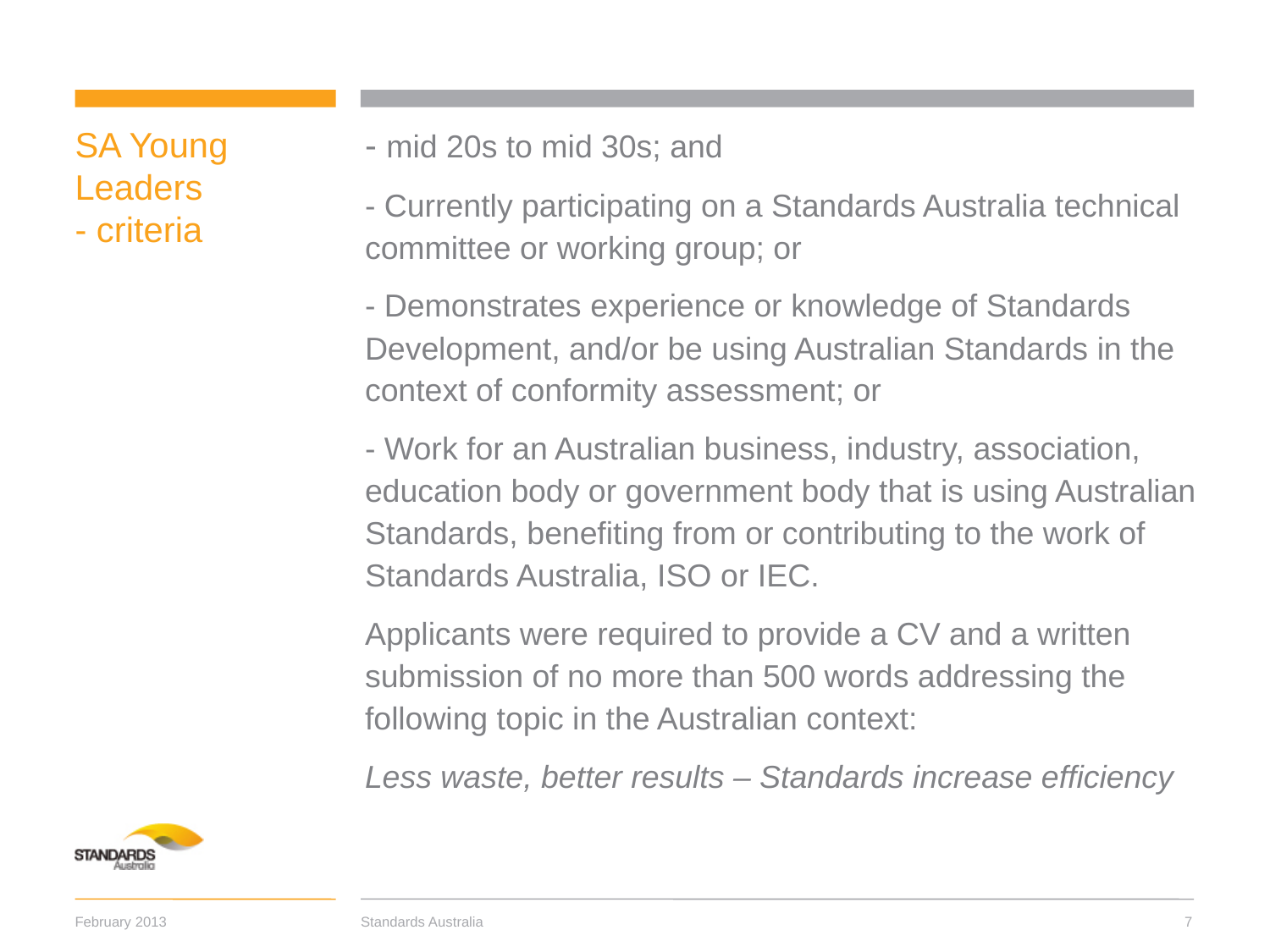

# SA Young Leaders - criteria
- mid 20s to mid 30s; and
- Currently participating on a Standards Australia technical committee or working group; or
- Demonstrates experience or knowledge of Standards Development, and/or be using Australian Standards in the context of conformity assessment; or
- Work for an Australian business, industry, association, education body or government body that is using Australian Standards, benefiting from or contributing to the work of Standards Australia, ISO or IEC.
Applicants were required to provide a CV and a written submission of no more than 500 words addressing the following topic in the Australian context:
Less waste, better results – Standards increase efficiency

Standards Australia